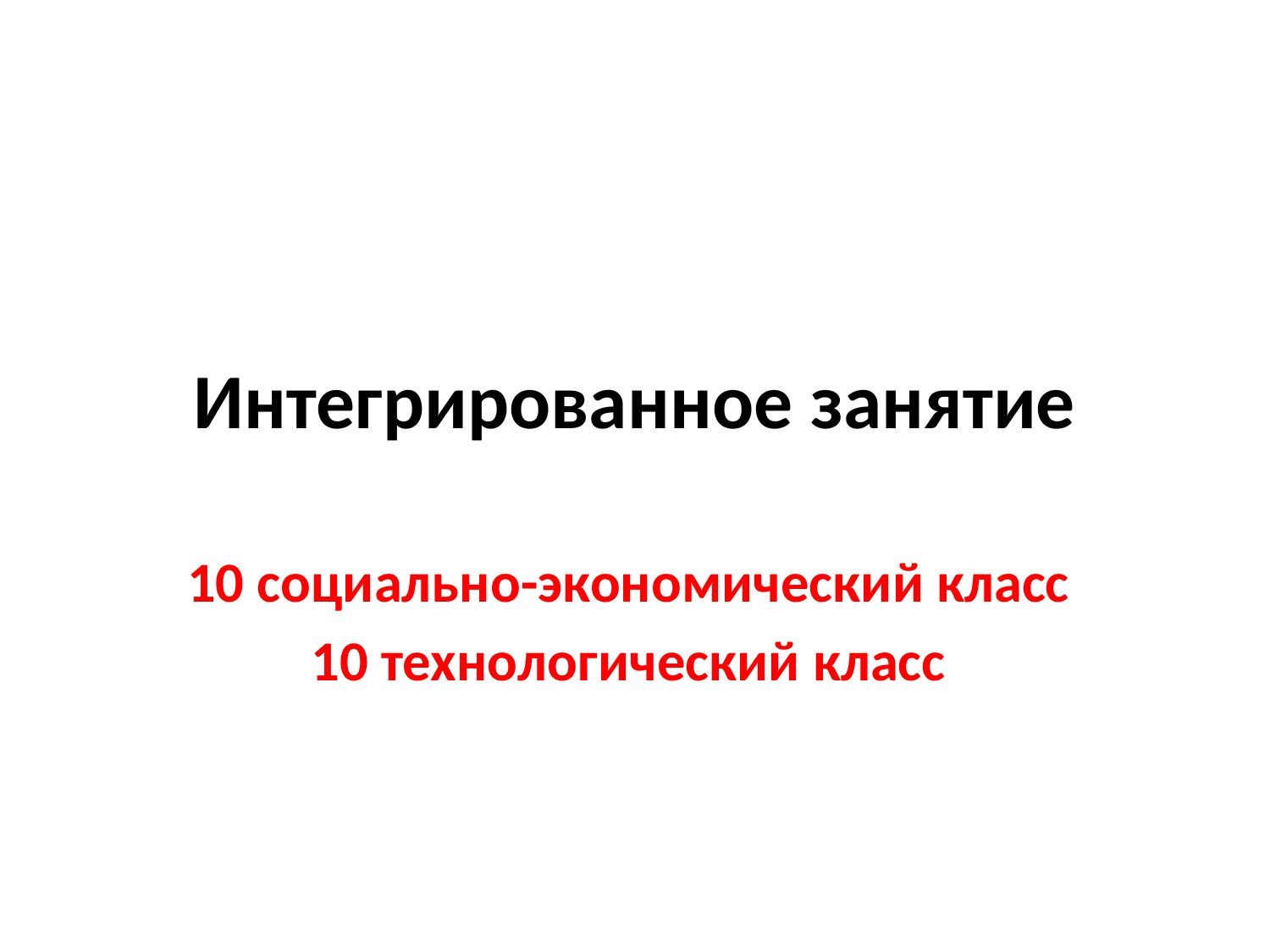

# Интегрированное занятие
10 социально-экономический класс
10 технологический класс